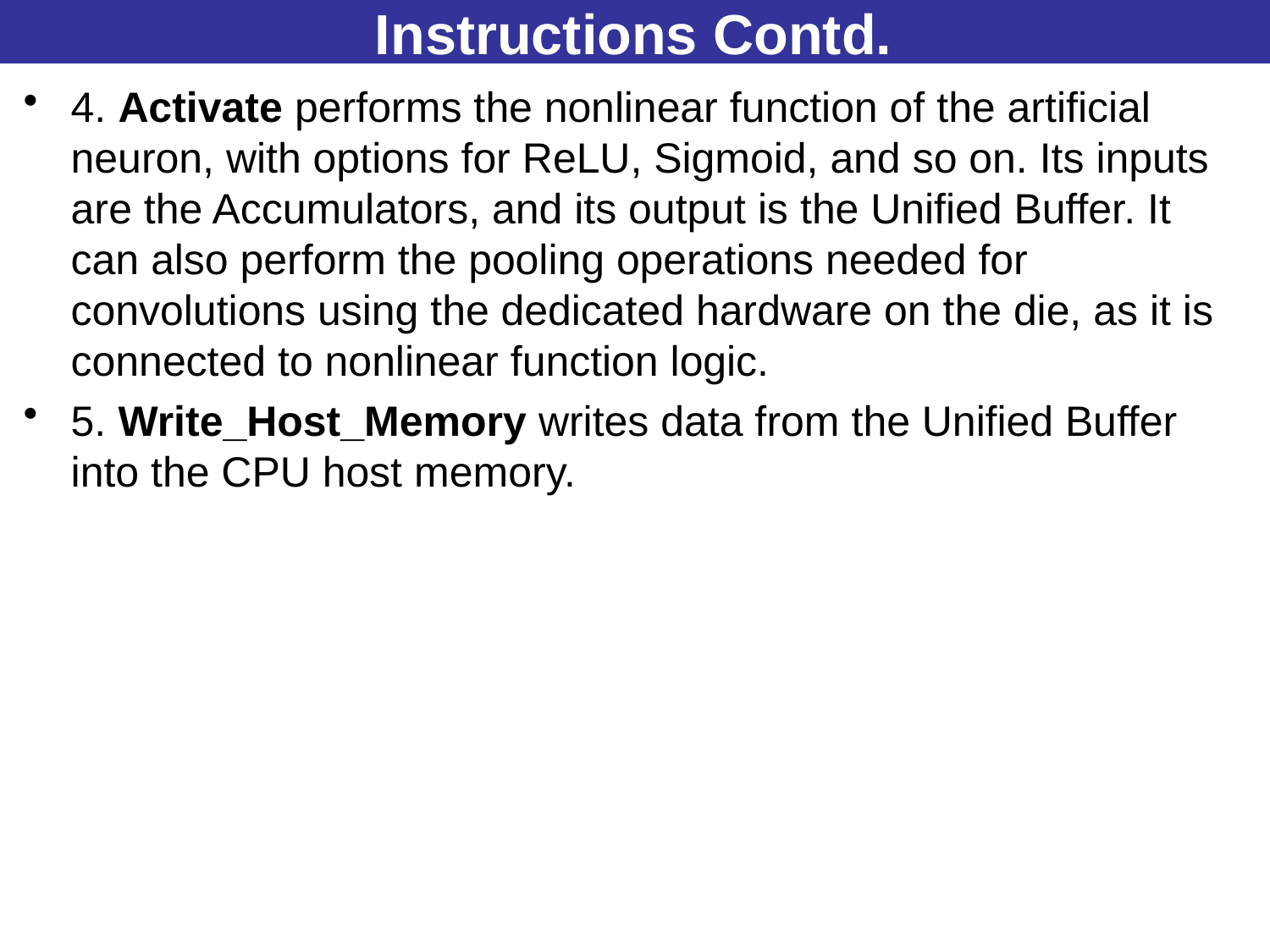

# Instructions Contd.
4. Activate performs the nonlinear function of the artificial neuron, with options for ReLU, Sigmoid, and so on. Its inputs are the Accumulators, and its output is the Unified Buffer. It can also perform the pooling operations needed for convolutions using the dedicated hardware on the die, as it is connected to nonlinear function logic.
5. Write_Host_Memory writes data from the Unified Buffer into the CPU host memory.